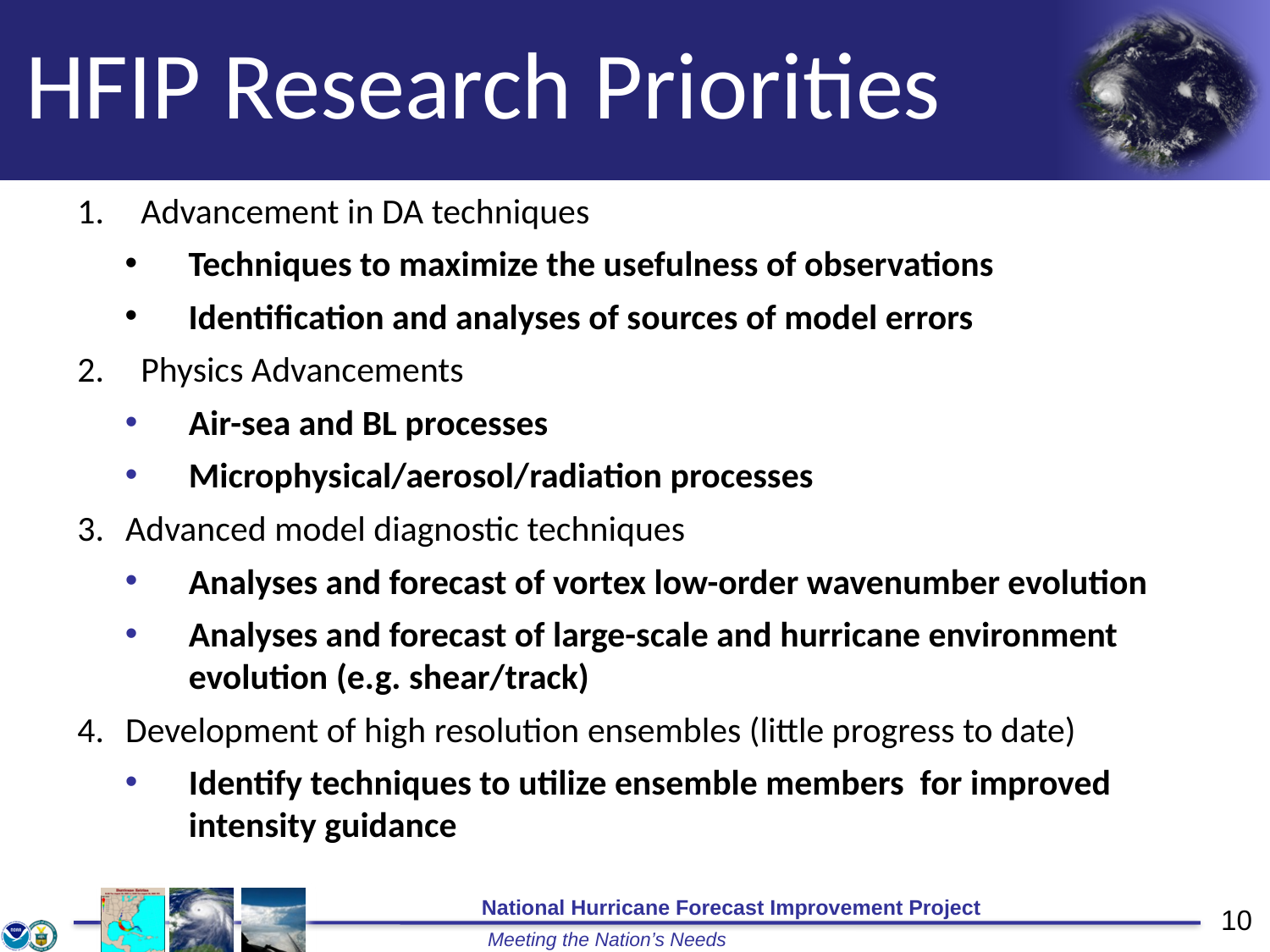

# HFIP Research Priorities
Advancement in DA techniques
Techniques to maximize the usefulness of observations
Identification and analyses of sources of model errors
Physics Advancements
Air-sea and BL processes
Microphysical/aerosol/radiation processes
Advanced model diagnostic techniques
Analyses and forecast of vortex low-order wavenumber evolution
Analyses and forecast of large-scale and hurricane environment evolution (e.g. shear/track)
Development of high resolution ensembles (little progress to date)
Identify techniques to utilize ensemble members  for improved intensity guidance